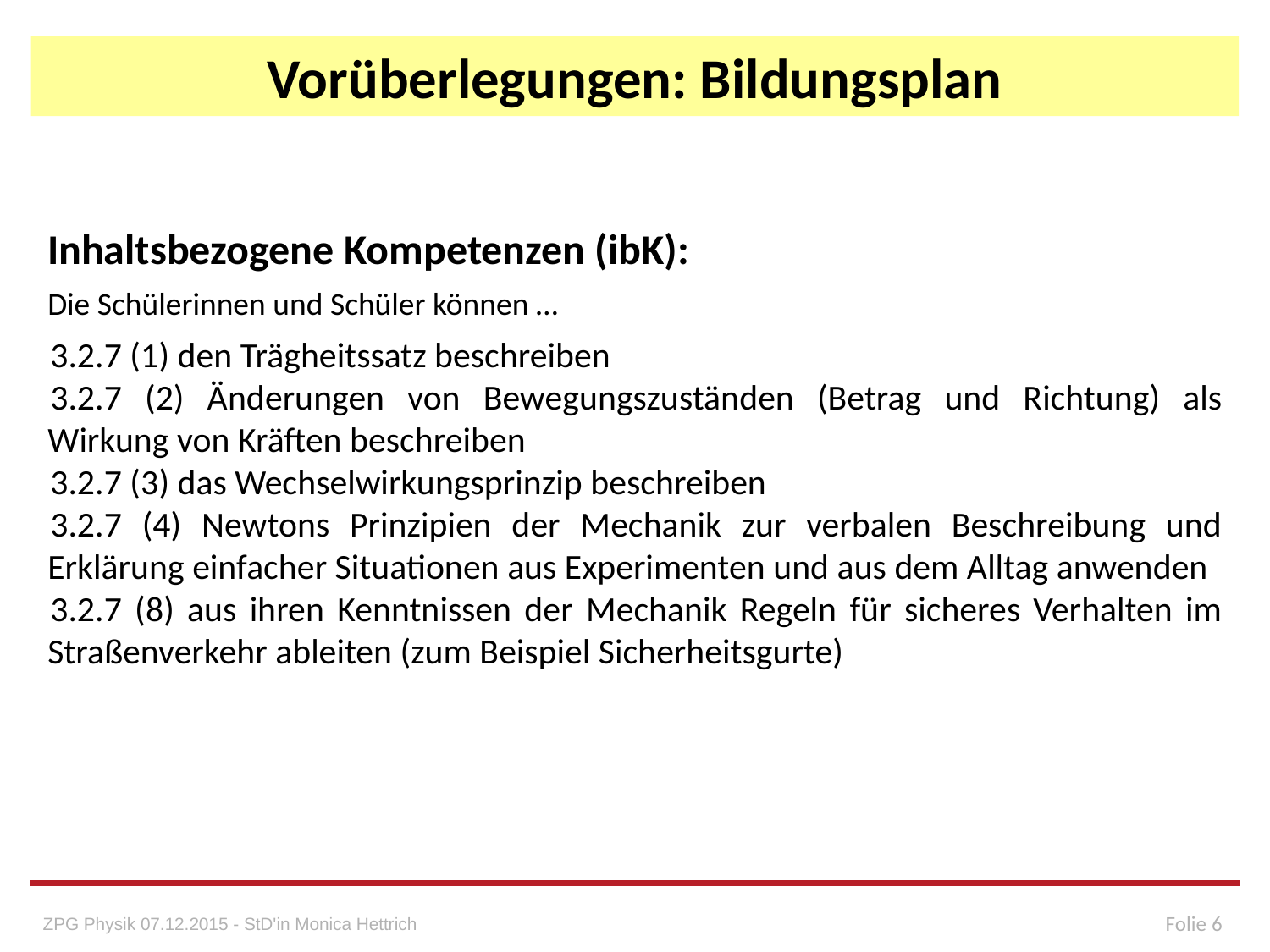

# Vorüberlegungen: Bildungsplan
Inhaltsbezogene Kompetenzen (ibK):
Die Schülerinnen und Schüler können …
3.2.7 (1) den Trägheitssatz beschreiben
3.2.7 (2) Änderungen von Bewegungszuständen (Betrag und Richtung) als Wirkung von Kräften beschreiben
3.2.7 (3) das Wechselwirkungsprinzip beschreiben
3.2.7 (4) Newtons Prinzipien der Mechanik zur verbalen Beschreibung und Erklärung einfacher Situationen aus Experimenten und aus dem Alltag anwenden
3.2.7 (8) aus ihren Kenntnissen der Mechanik Regeln für sicheres Verhalten im Straßenverkehr ableiten (zum Beispiel Sicherheitsgurte)

Folie 6
ZPG Physik 07.12.2015 - StD'in Monica Hettrich